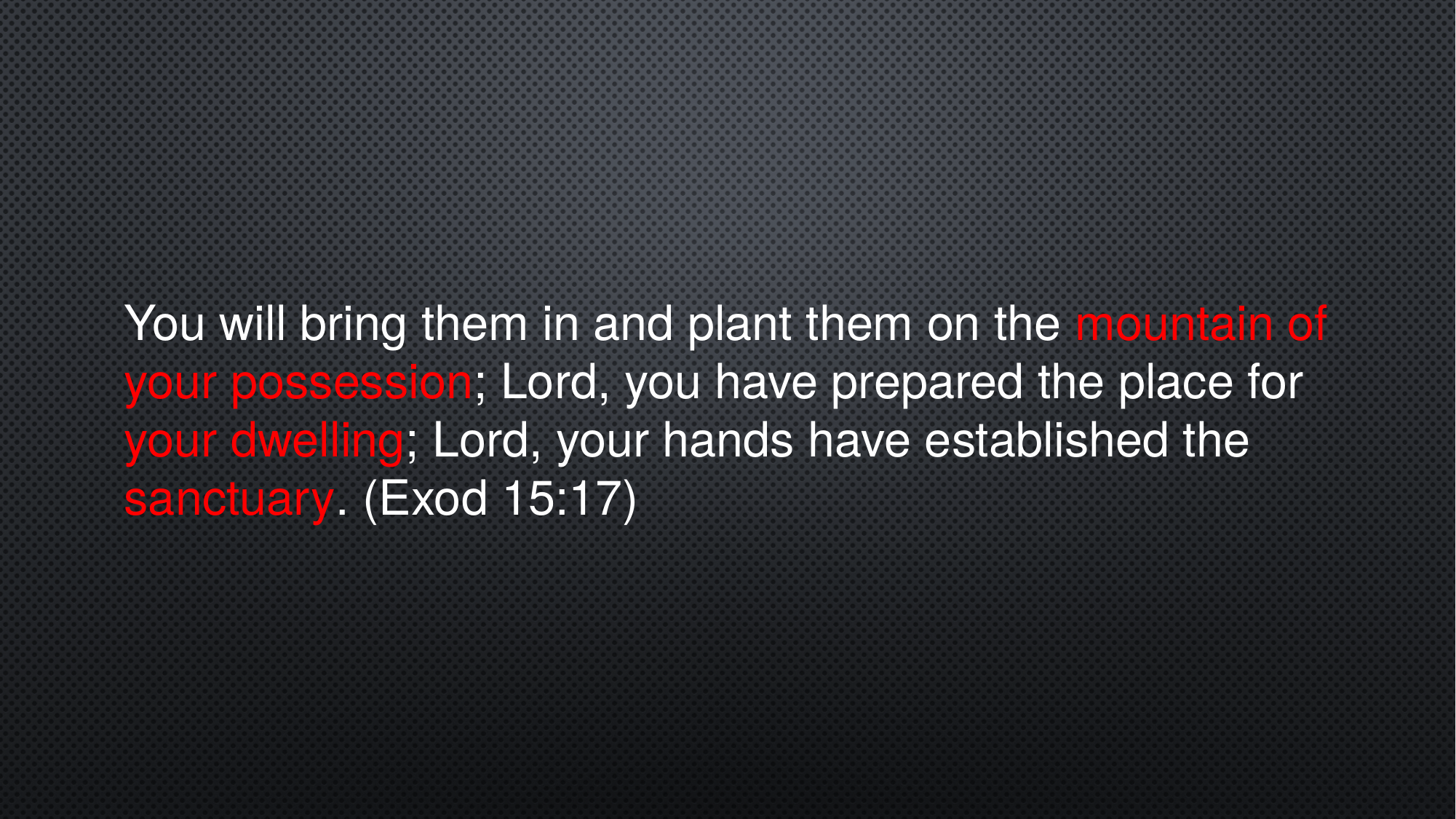

You will bring them in and plant them on the mountain of your possession; Lord, you have prepared the place for your dwelling; Lord, your hands have established the sanctuary. (Exod 15:17)